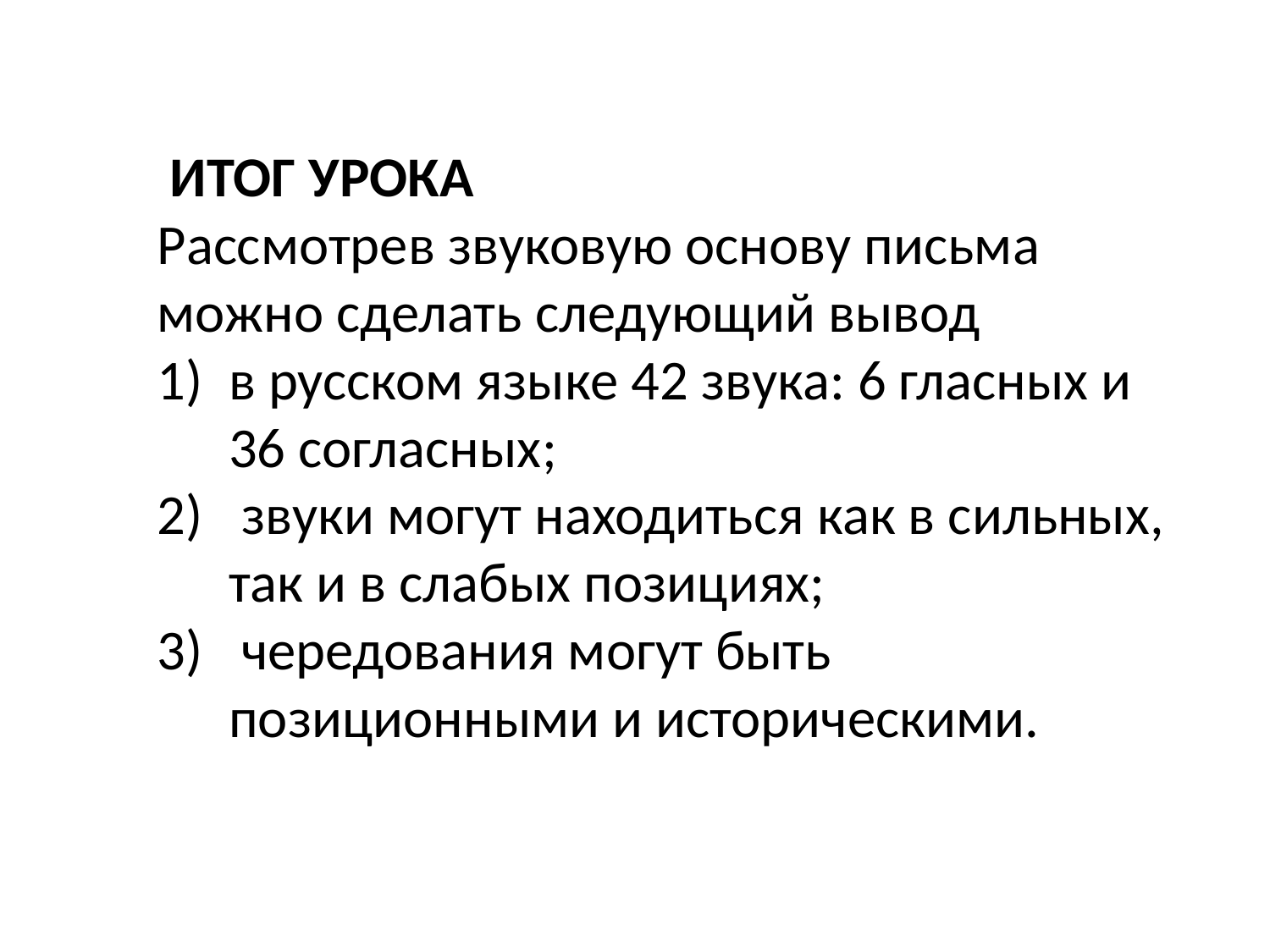

ИТОГ УРОКА
Рассмотрев звуковую основу письма  можно сделать следующий вывод
в русском языке 42 звука: 6 гласных и 36 согласных;
 звуки могут находиться как в сильных, так и в слабых позициях;
 чередования могут быть позиционными и историческими.